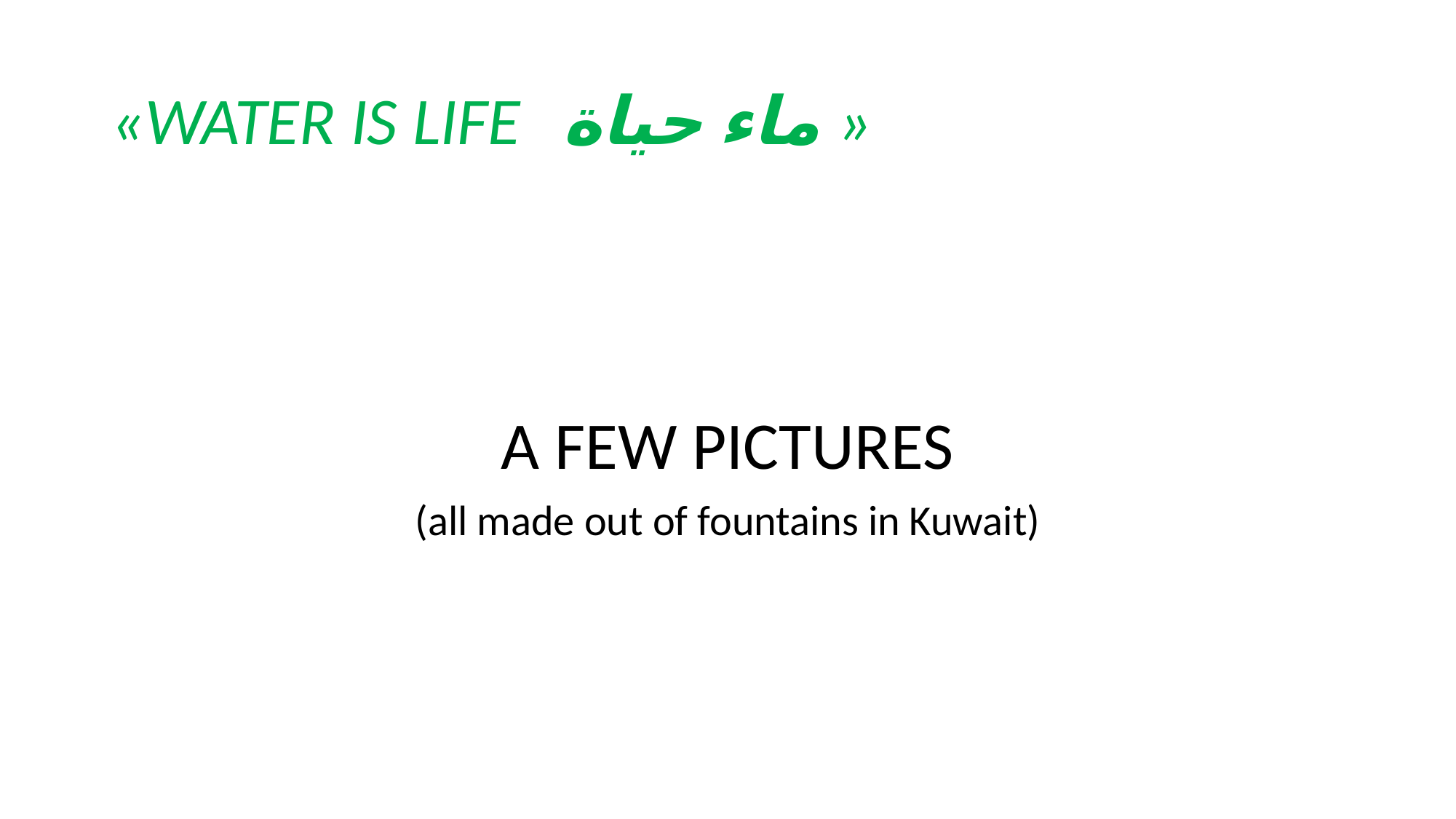

# «WATER IS LIFE	 ماء حياة »

A FEW PICTURES
(all made out of fountains in Kuwait)